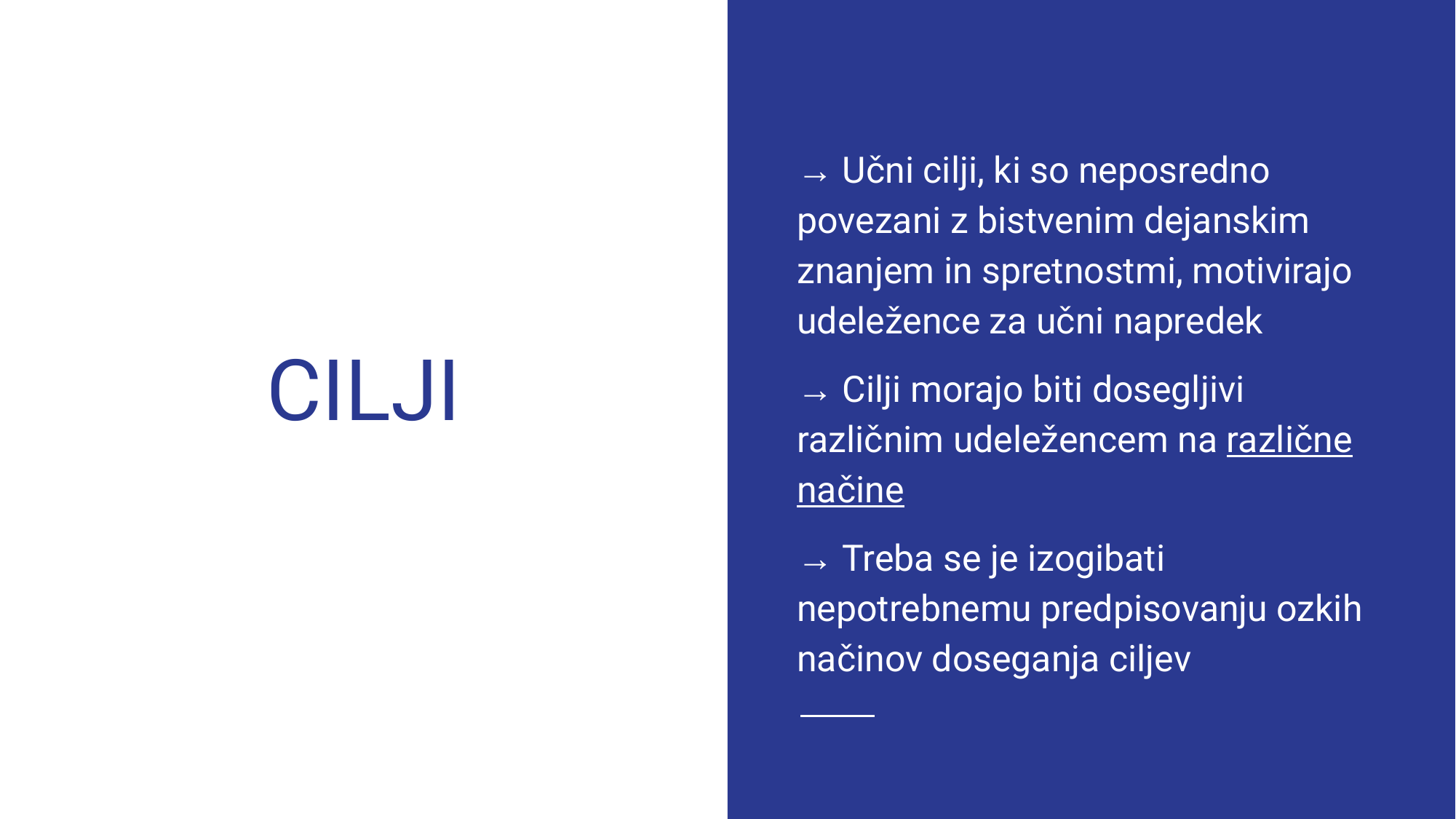

→ Učni cilji, ki so neposredno povezani z bistvenim dejanskim znanjem in spretnostmi, motivirajo udeležence za učni napredek
→ Cilji morajo biti dosegljivi različnim udeležencem na različne načine
→ Treba se je izogibati nepotrebnemu predpisovanju ozkih načinov doseganja ciljev
# CILJI